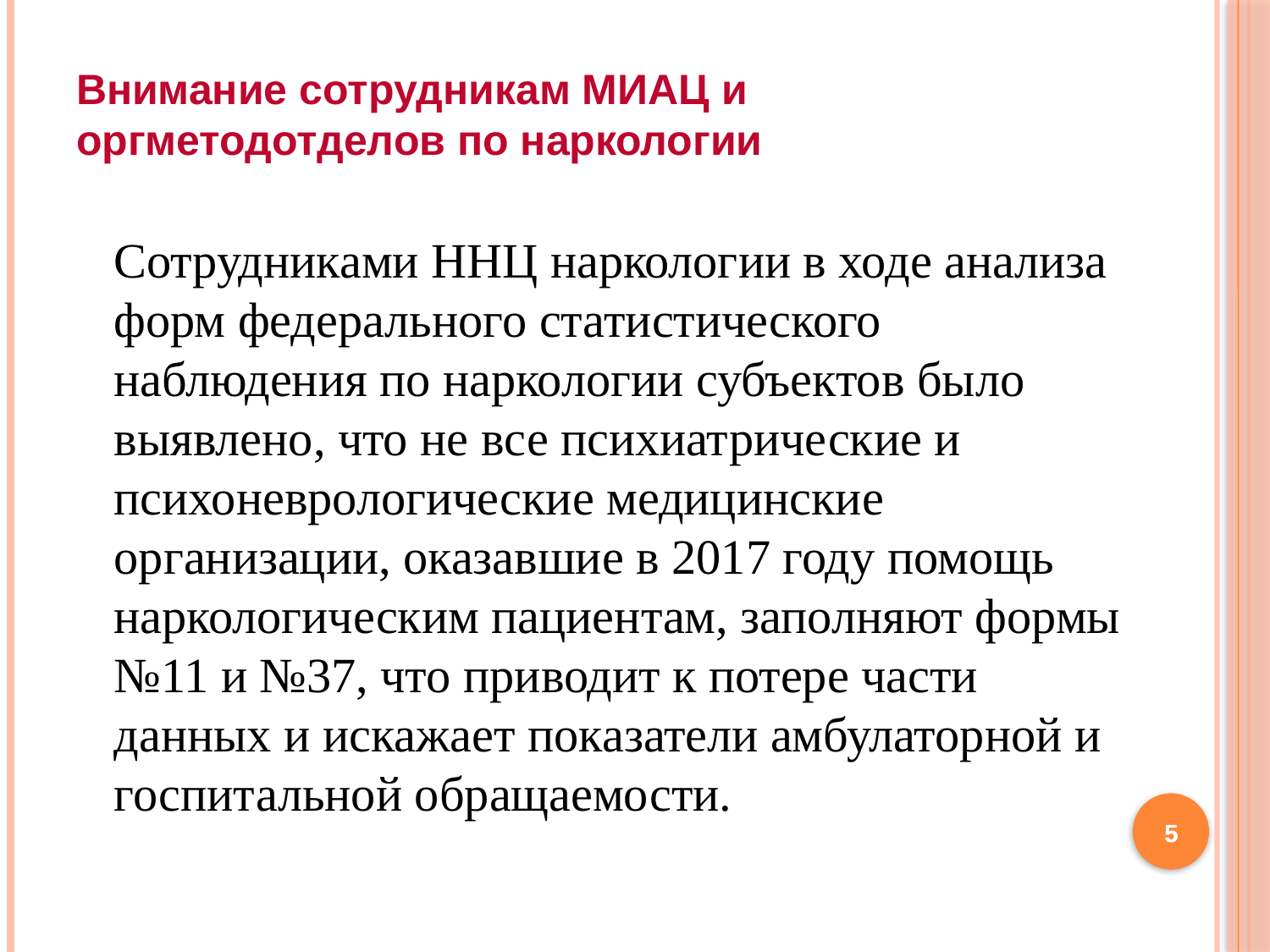

# Внимание сотрудникам МИАЦ и оргметодотделов по наркологии
	Сотрудниками ННЦ наркологии в ходе анализа форм федерального статистического наблюдения по наркологии субъектов было выявлено, что не все психиатрические и психоневрологические медицинские организации, оказавшие в 2017 году помощь наркологическим пациентам, заполняют формы №11 и №37, что приводит к потере части данных и искажает показатели амбулаторной и госпитальной обращаемости.
5
5